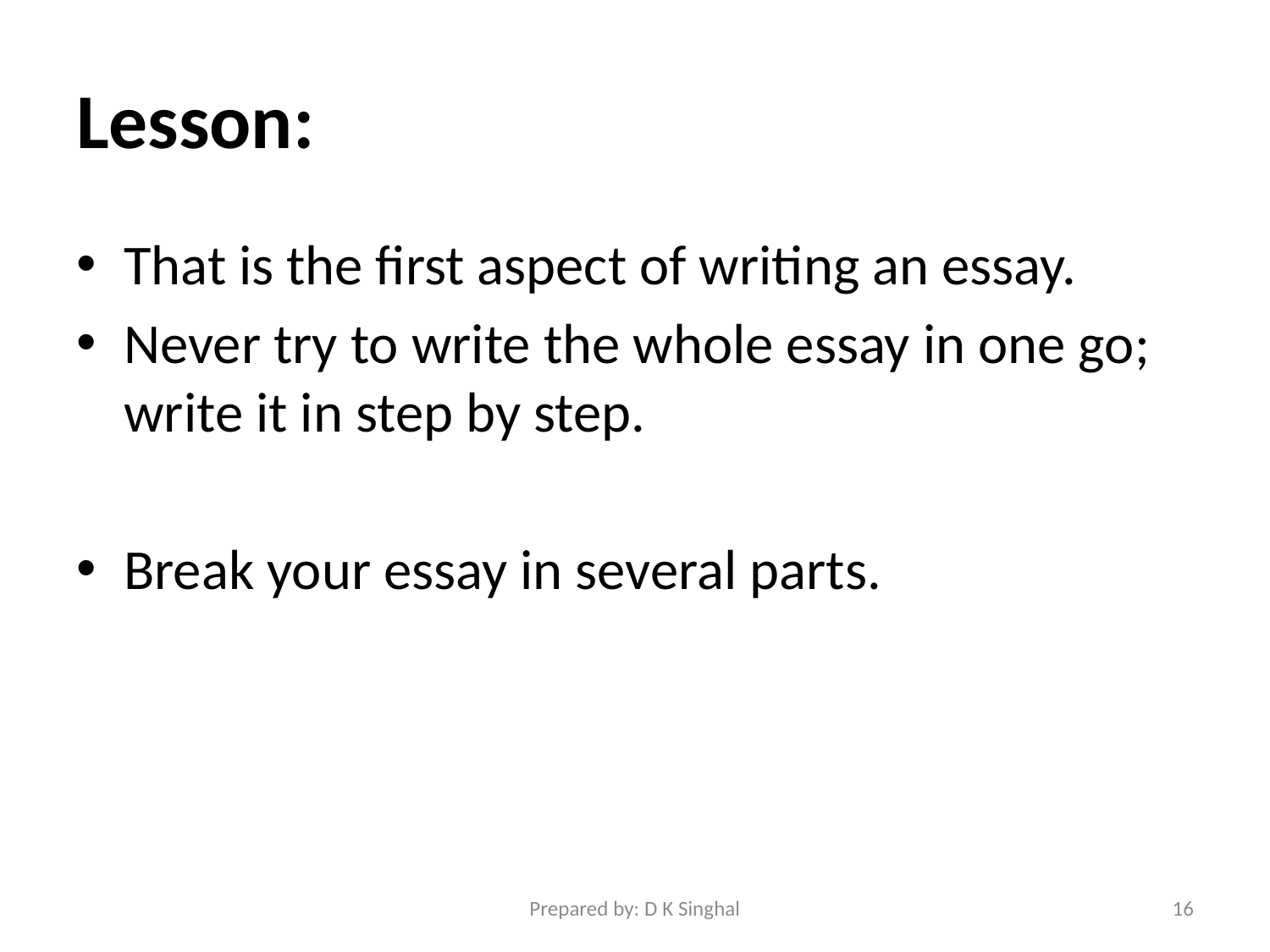

# Lesson:
That is the first aspect of writing an essay.
Never try to write the whole essay in one go; write it in step by step.

Break your essay in several parts.
Prepared by: D K Singhal
16